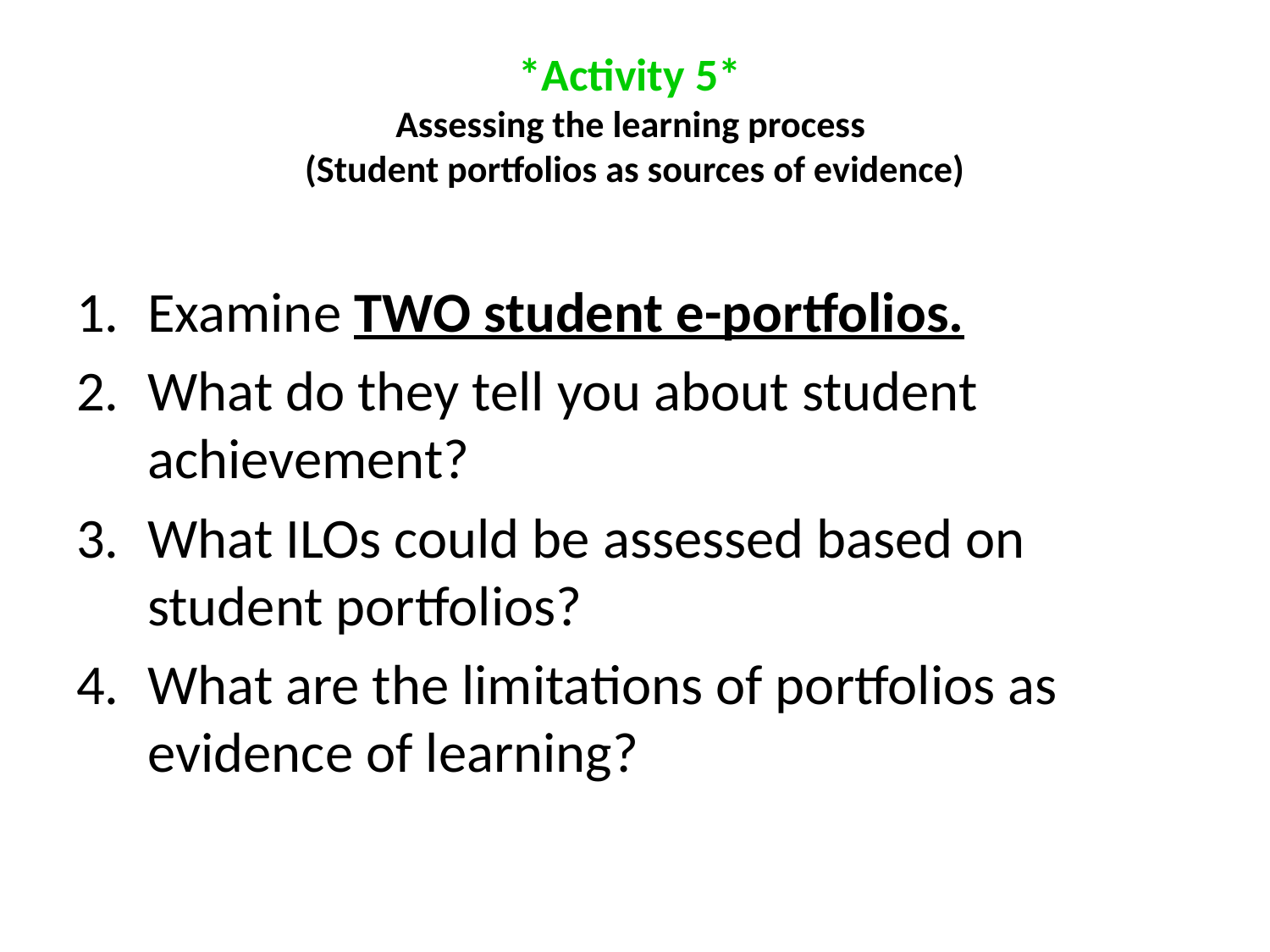

# *Activity 5* Assessing the learning process (Student portfolios as sources of evidence)
Examine TWO student e-portfolios.
What do they tell you about student achievement?
What ILOs could be assessed based on student portfolios?
What are the limitations of portfolios as evidence of learning?